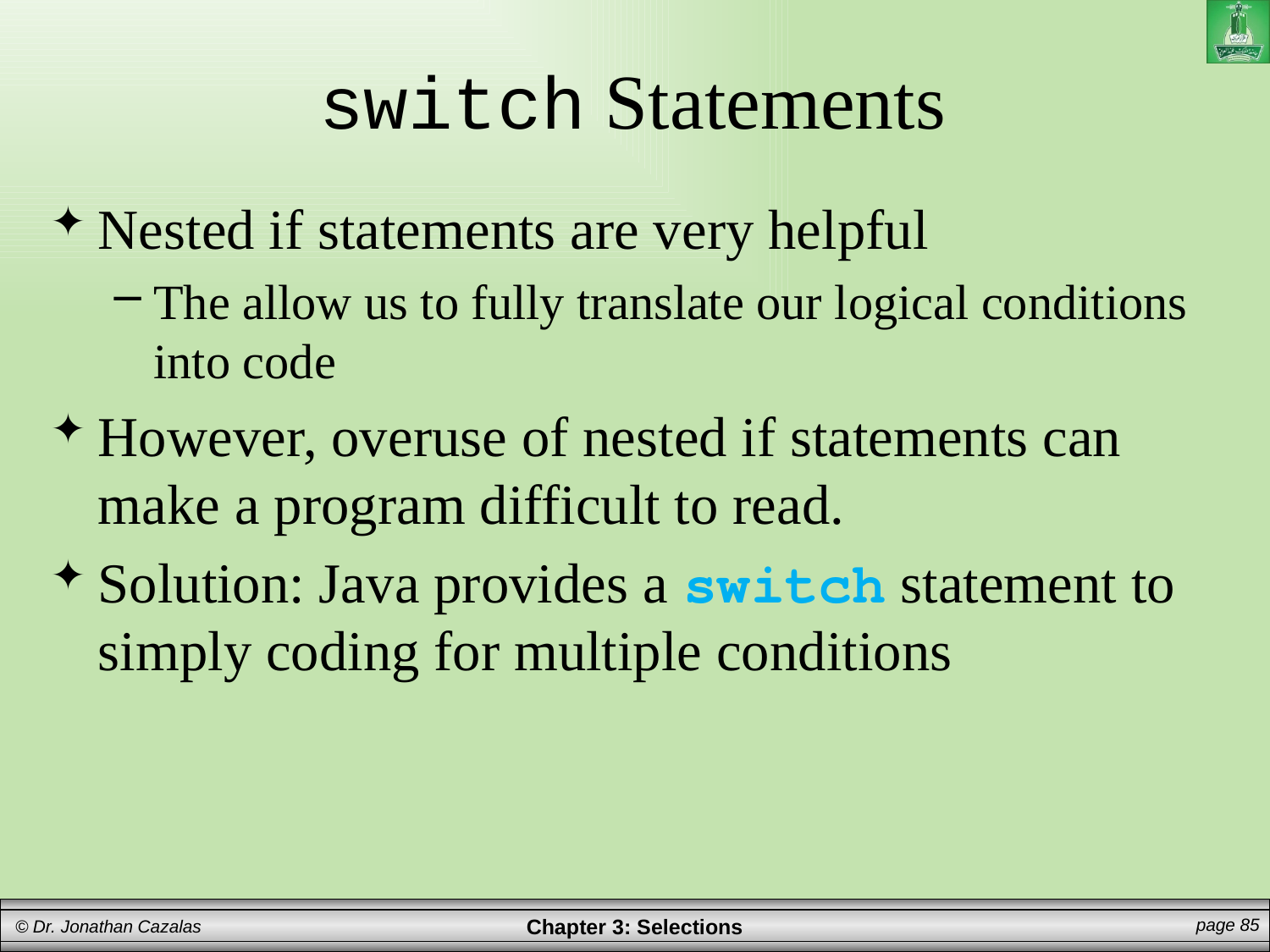

# switch Statements
Nested if statements are very helpful
The allow us to fully translate our logical conditions into code
However, overuse of nested if statements can make a program difficult to read.
Solution: Java provides a switch statement to simply coding for multiple conditions